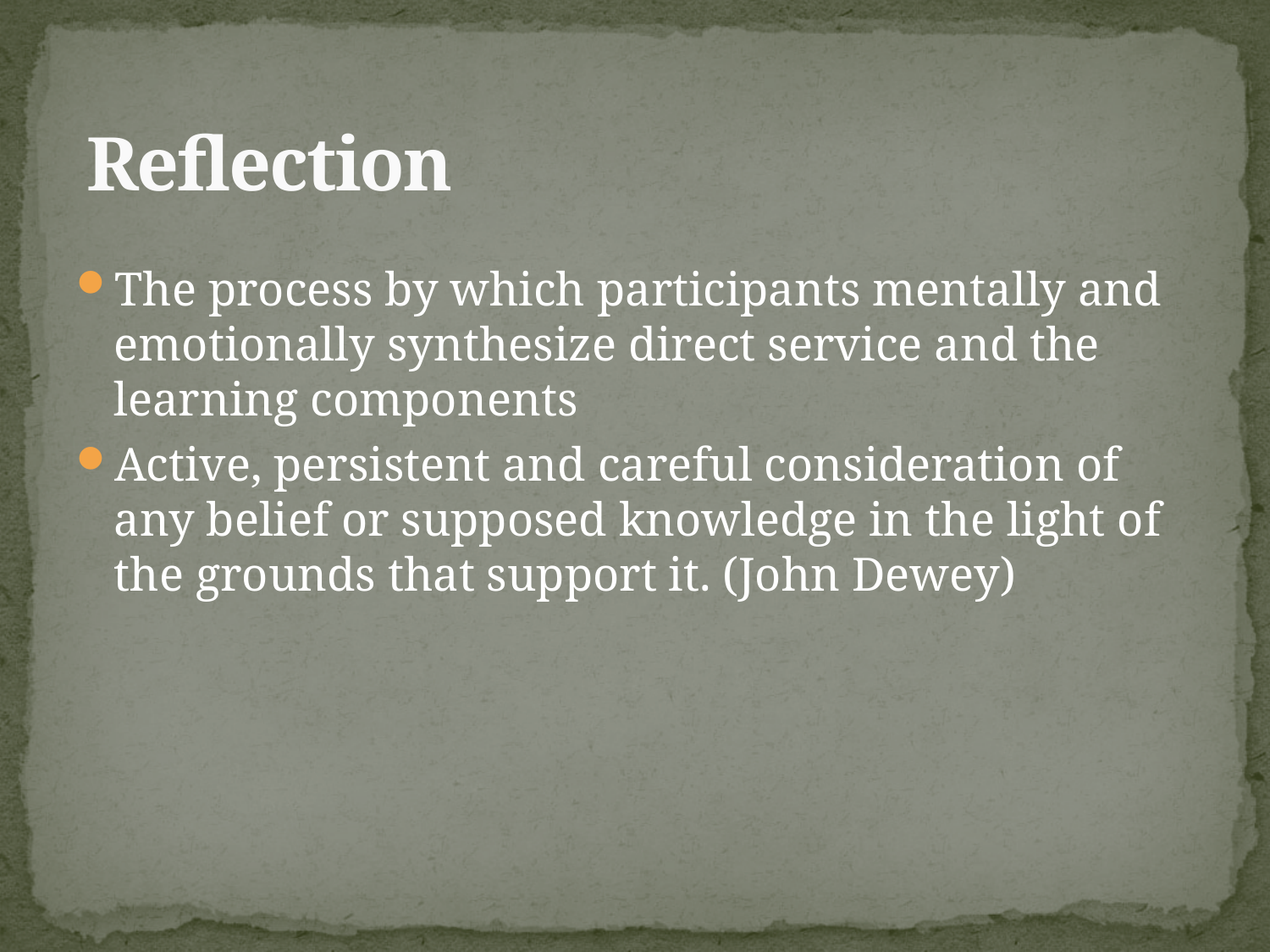

# Reflection
The process by which participants mentally and emotionally synthesize direct service and the learning components
Active, persistent and careful consideration of any belief or supposed knowledge in the light of the grounds that support it. (John Dewey)